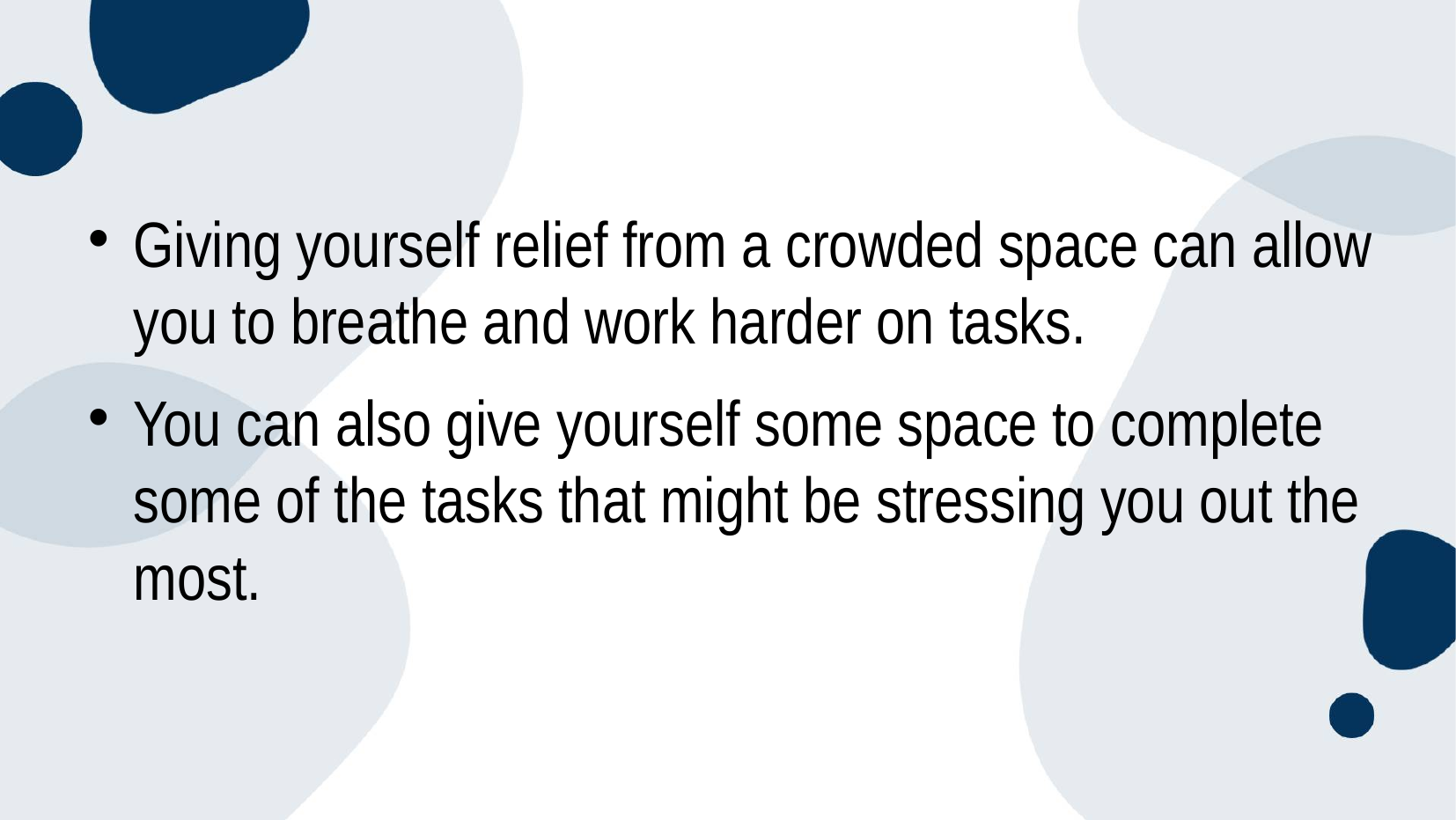

Giving yourself relief from a crowded space can allow you to breathe and work harder on tasks.
You can also give yourself some space to complete some of the tasks that might be stressing you out the most.